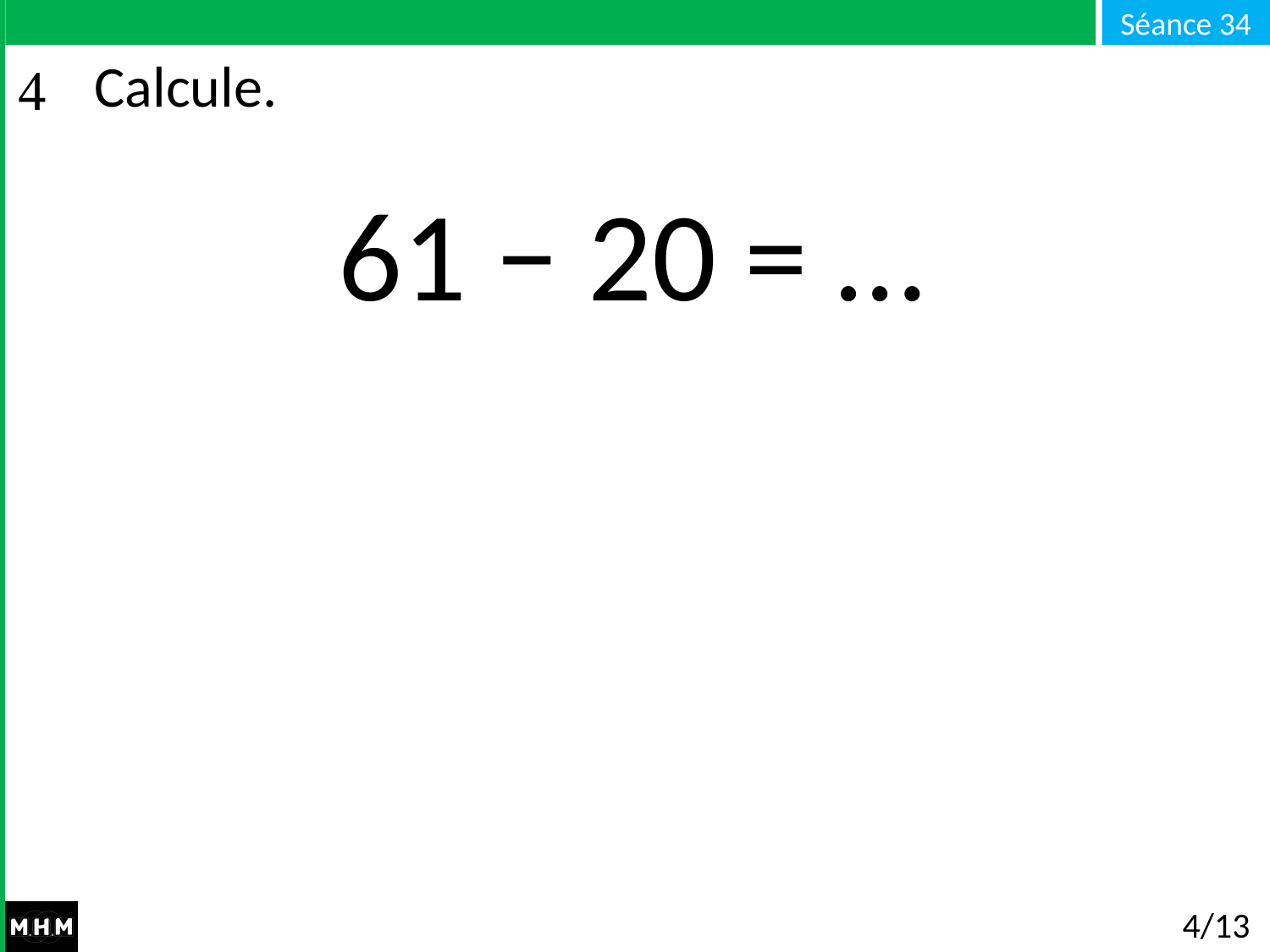

# Calcule.
61 − 20 = …
4/13